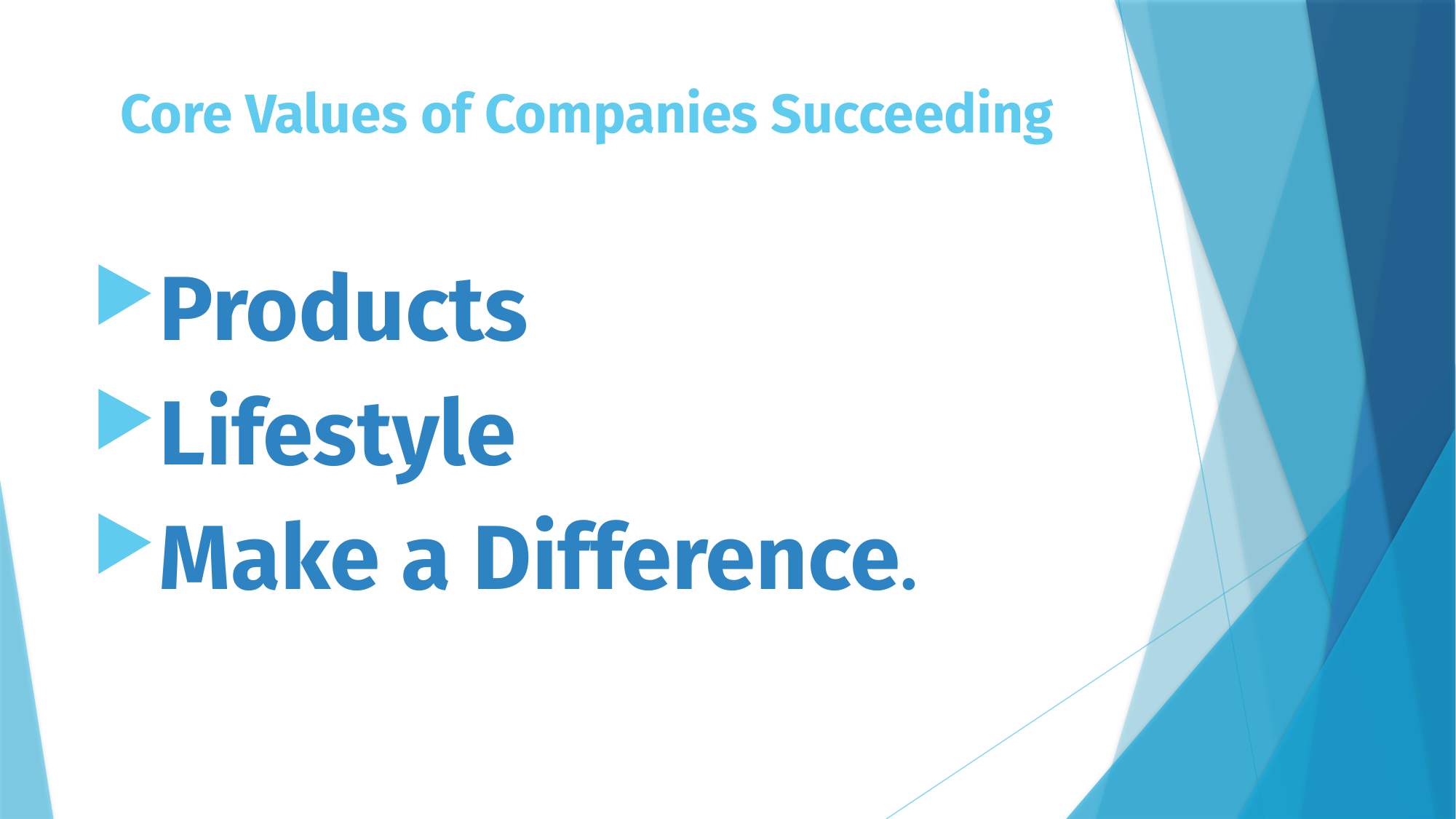

# Core Values of Companies Succeeding
Products
Lifestyle
Make a Difference.